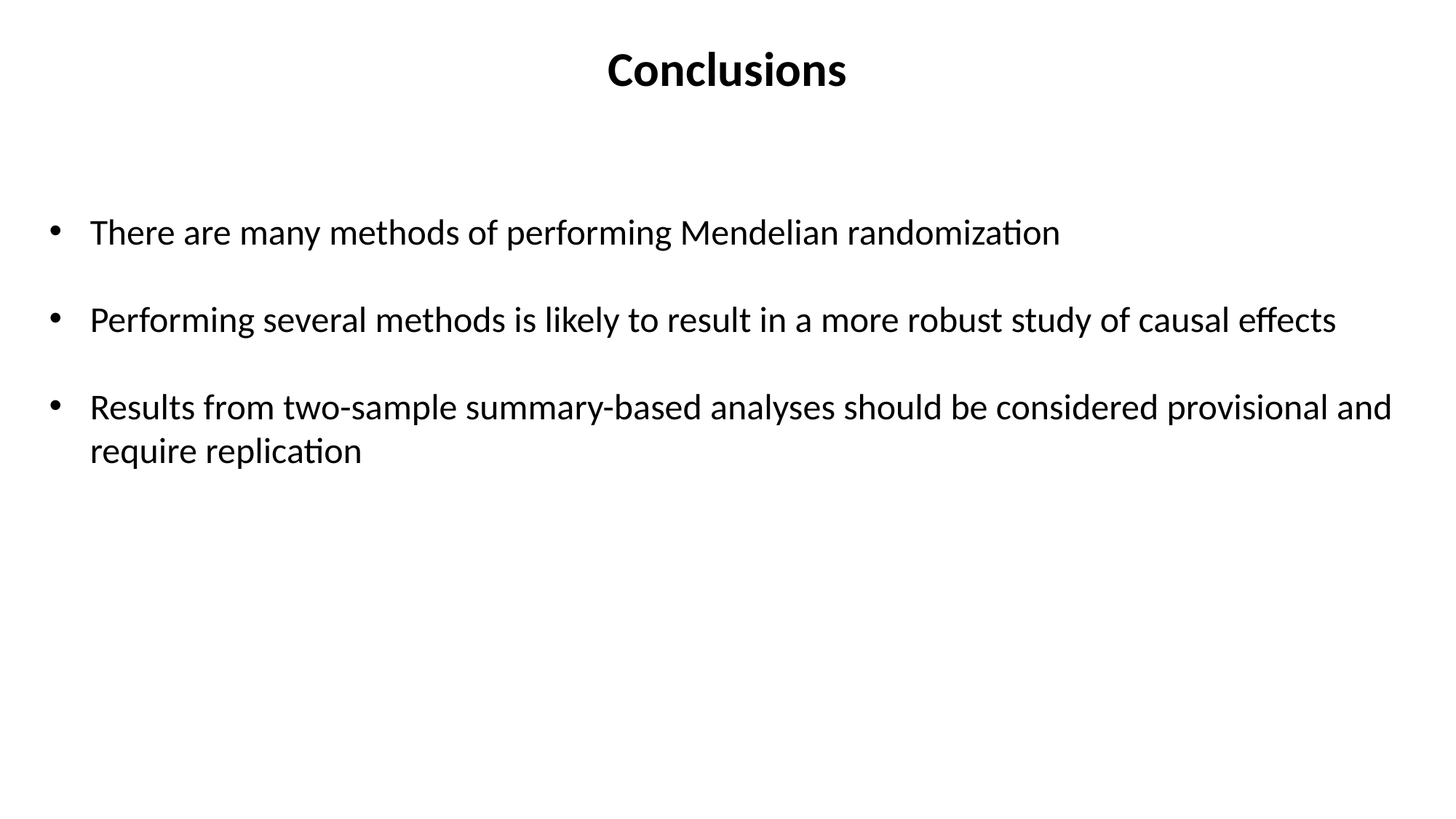

Conclusions
There are many methods of performing Mendelian randomization

Performing several methods is likely to result in a more robust study of causal effects

Results from two-sample summary-based analyses should be considered provisional and require replication